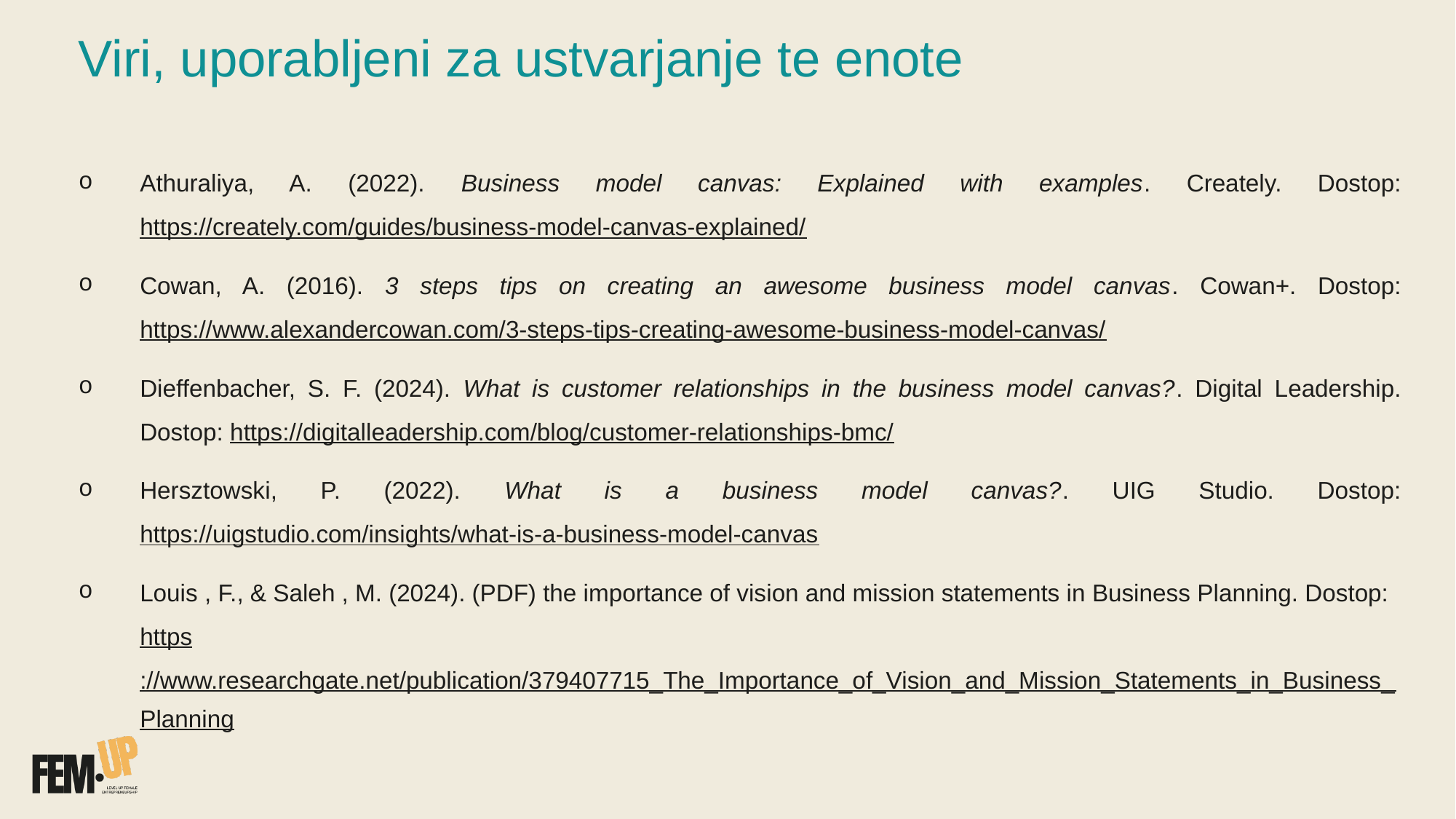

# Viri, uporabljeni za ustvarjanje te enote
Athuraliya, A. (2022). Business model canvas: Explained with examples. Creately. Dostop: https://creately.com/guides/business-model-canvas-explained/
Cowan, A. (2016). 3 steps tips on creating an awesome business model canvas. Cowan+. Dostop: https://www.alexandercowan.com/3-steps-tips-creating-awesome-business-model-canvas/
Dieffenbacher, S. F. (2024). What is customer relationships in the business model canvas?. Digital Leadership. Dostop: https://digitalleadership.com/blog/customer-relationships-bmc/
Hersztowski, P. (2022). What is a business model canvas?. UIG Studio. Dostop: https://uigstudio.com/insights/what-is-a-business-model-canvas
Louis , F., & Saleh , M. (2024). (PDF) the importance of vision and mission statements in Business Planning. Dostop: https://www.researchgate.net/publication/379407715_The_Importance_of_Vision_and_Mission_Statements_in_Business_Planning